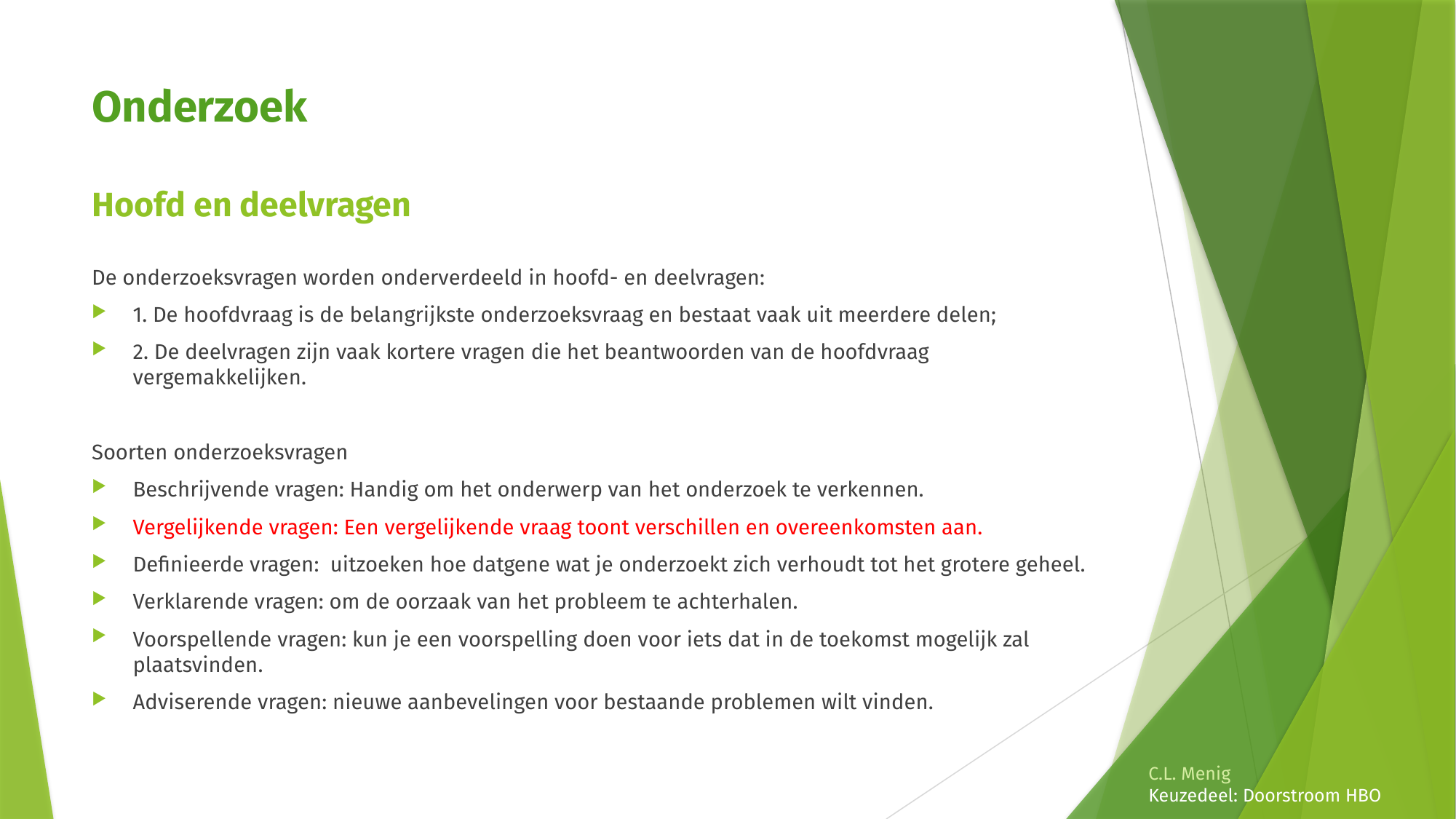

# Onderzoek Hoofd en deelvragen
De onderzoeksvragen worden onderverdeeld in hoofd- en deelvragen:
1. De hoofdvraag is de belangrijkste onderzoeksvraag en bestaat vaak uit meerdere delen;
2. De deelvragen zijn vaak kortere vragen die het beantwoorden van de hoofdvraag vergemakkelijken.

Soorten onderzoeksvragen
Beschrijvende vragen: Handig om het onderwerp van het onderzoek te verkennen.
Vergelijkende vragen: Een vergelijkende vraag toont verschillen en overeenkomsten aan.
Definieerde vragen:  uitzoeken hoe datgene wat je onderzoekt zich verhoudt tot het grotere geheel.
Verklarende vragen: om de oorzaak van het probleem te achterhalen.
Voorspellende vragen: kun je een voorspelling doen voor iets dat in de toekomst mogelijk zal plaatsvinden.
Adviserende vragen: nieuwe aanbevelingen voor bestaande problemen wilt vinden.

C.L. Menig
Keuzedeel: Doorstroom HBO